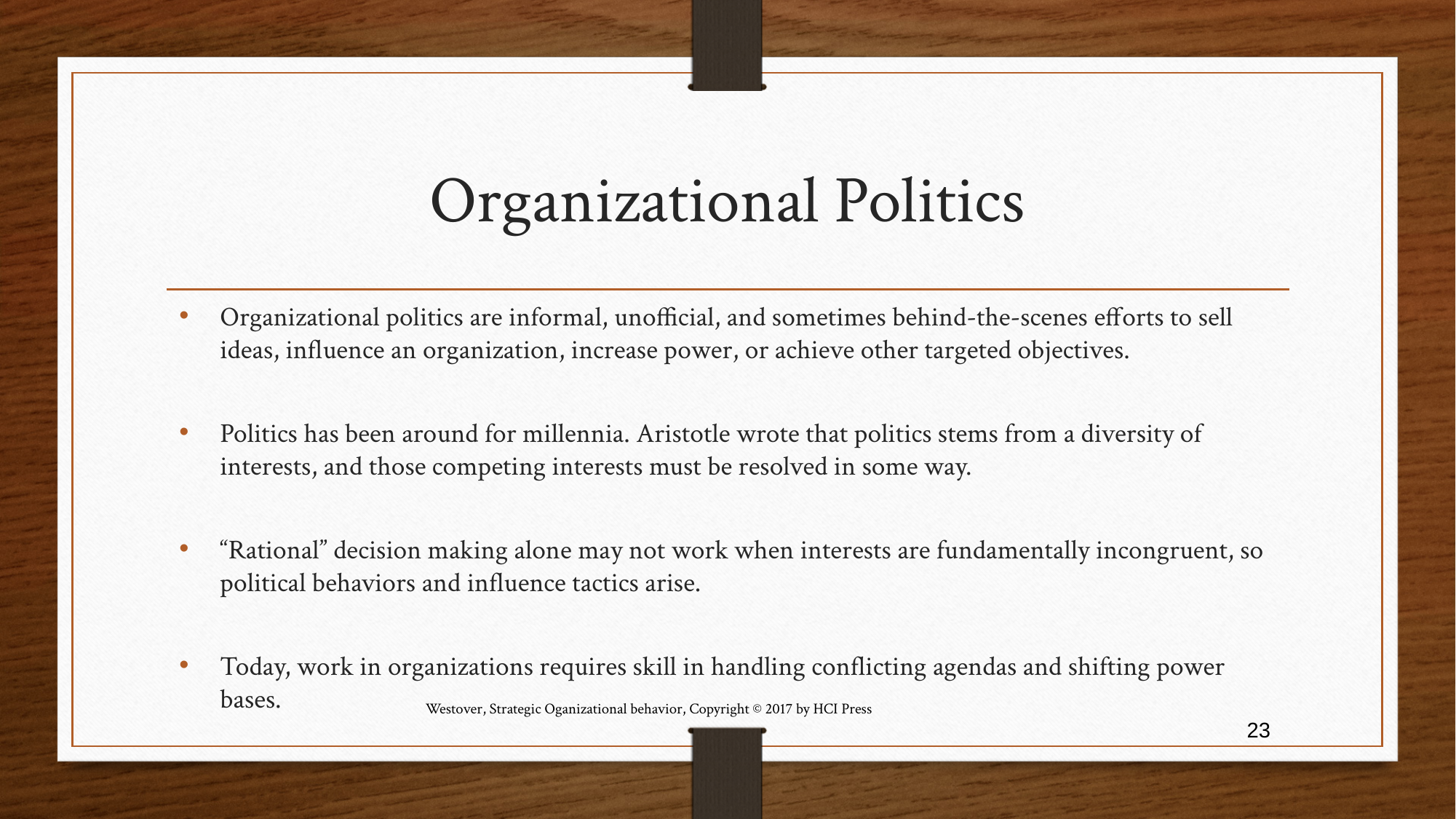

# Organizational Politics
Organizational politics are informal, unofficial, and sometimes behind-the-scenes efforts to sell ideas, influence an organization, increase power, or achieve other targeted objectives.

Politics has been around for millennia. Aristotle wrote that politics stems from a diversity of interests, and those competing interests must be resolved in some way.

“Rational” decision making alone may not work when interests are fundamentally incongruent, so political behaviors and influence tactics arise.

Today, work in organizations requires skill in handling conflicting agendas and shifting power bases.
Westover, Strategic Oganizational behavior, Copyright © 2017 by HCI Press
23